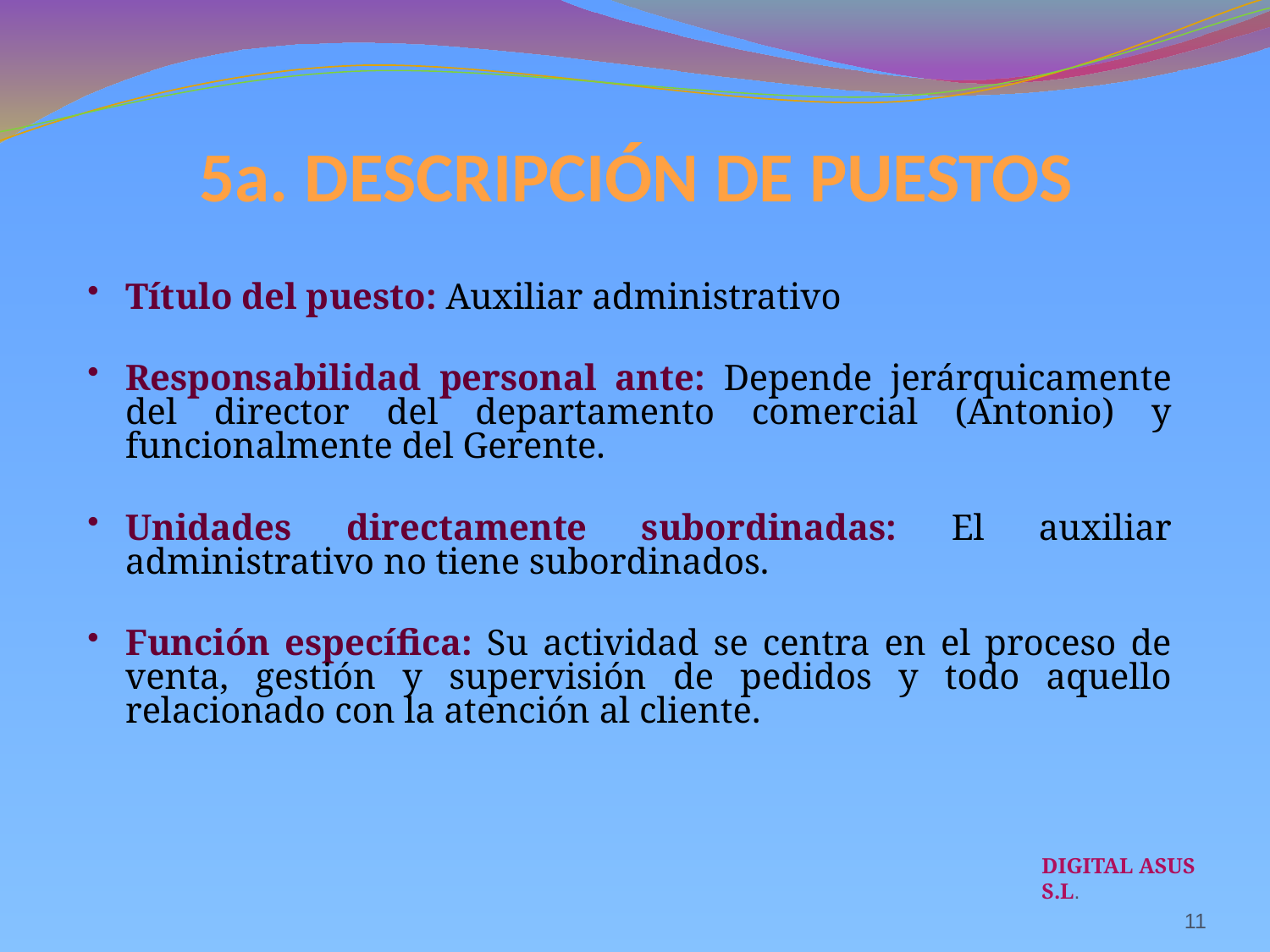

# 5a. DESCRIPCIÓN DE PUESTOS
Título del puesto: Auxiliar administrativo

Responsabilidad personal ante: Depende jerárquicamente del director del departamento comercial (Antonio) y funcionalmente del Gerente.

Unidades directamente subordinadas: El auxiliar administrativo no tiene subordinados.

Función específica: Su actividad se centra en el proceso de venta, gestión y supervisión de pedidos y todo aquello relacionado con la atención al cliente.
DIGITAL ASUS S.L.
11